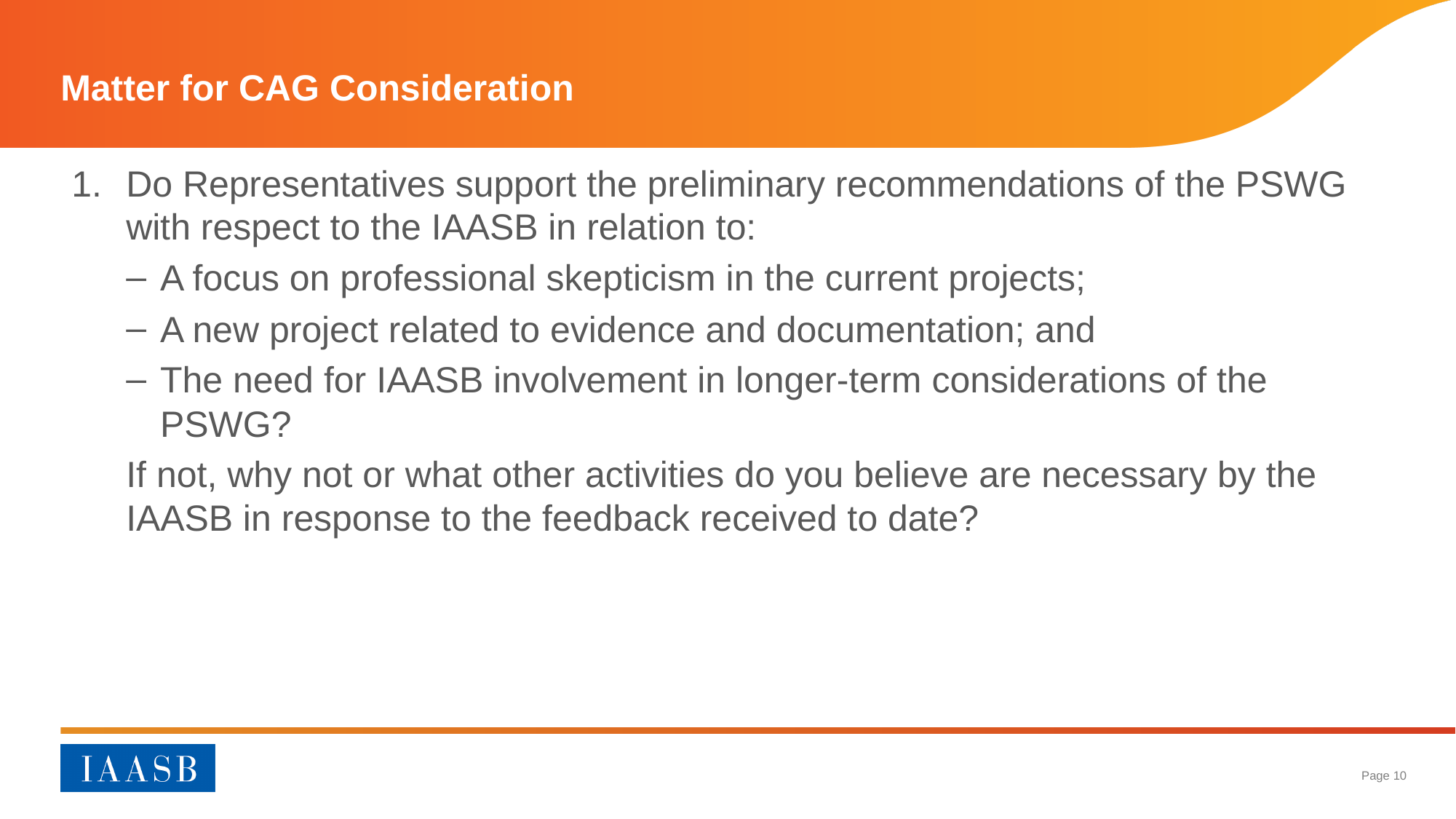

# Matter for CAG Consideration
Do Representatives support the preliminary recommendations of the PSWG with respect to the IAASB in relation to:
A focus on professional skepticism in the current projects;
A new project related to evidence and documentation; and
The need for IAASB involvement in longer-term considerations of the PSWG?
If not, why not or what other activities do you believe are necessary by the IAASB in response to the feedback received to date?